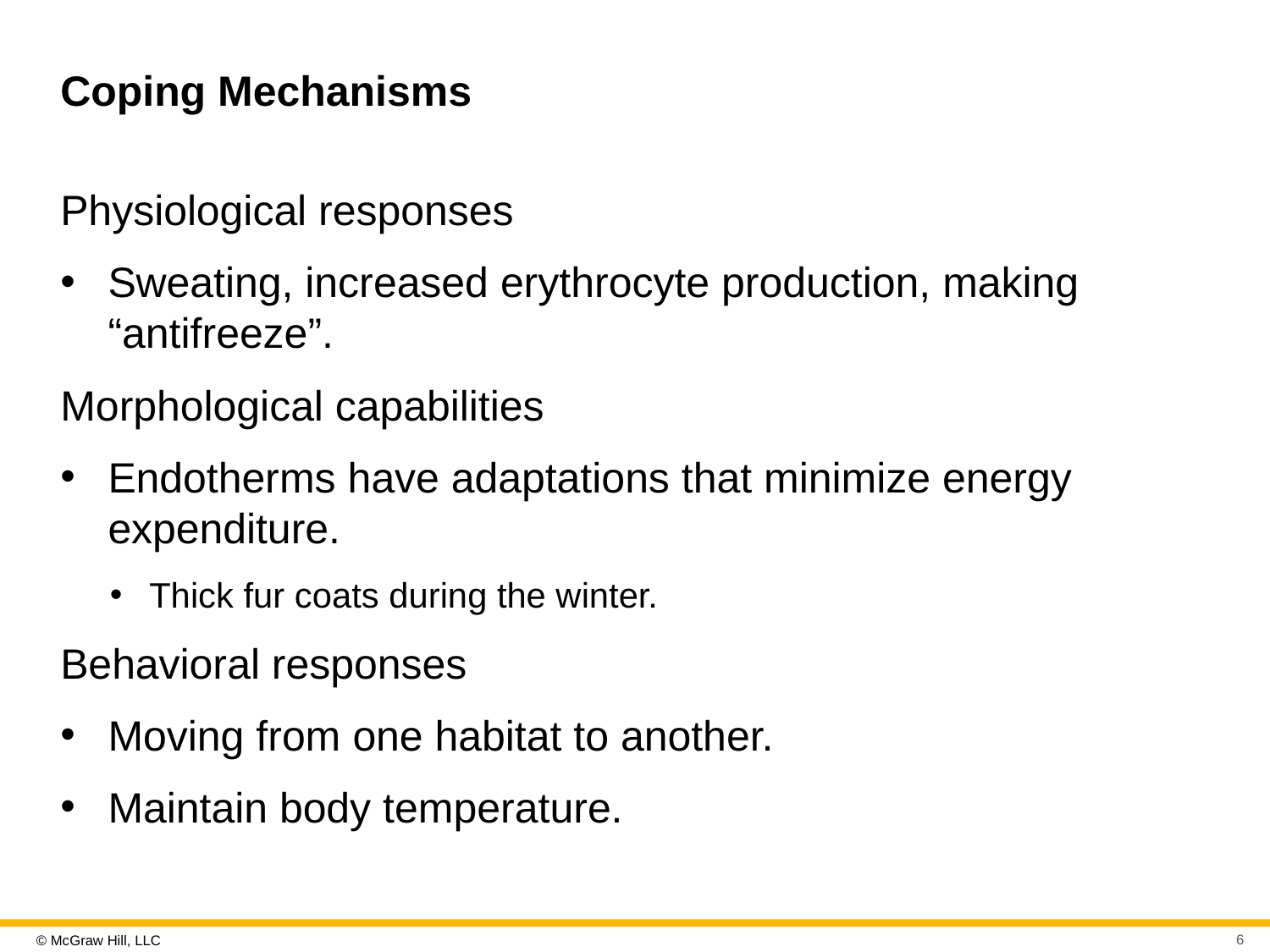

# Coping Mechanisms
Physiological responses
Sweating, increased erythrocyte production, making “antifreeze”.
Morphological capabilities
Endotherms have adaptations that minimize energy expenditure.
Thick fur coats during the winter.
Behavioral responses
Moving from one habitat to another.
Maintain body temperature.
6